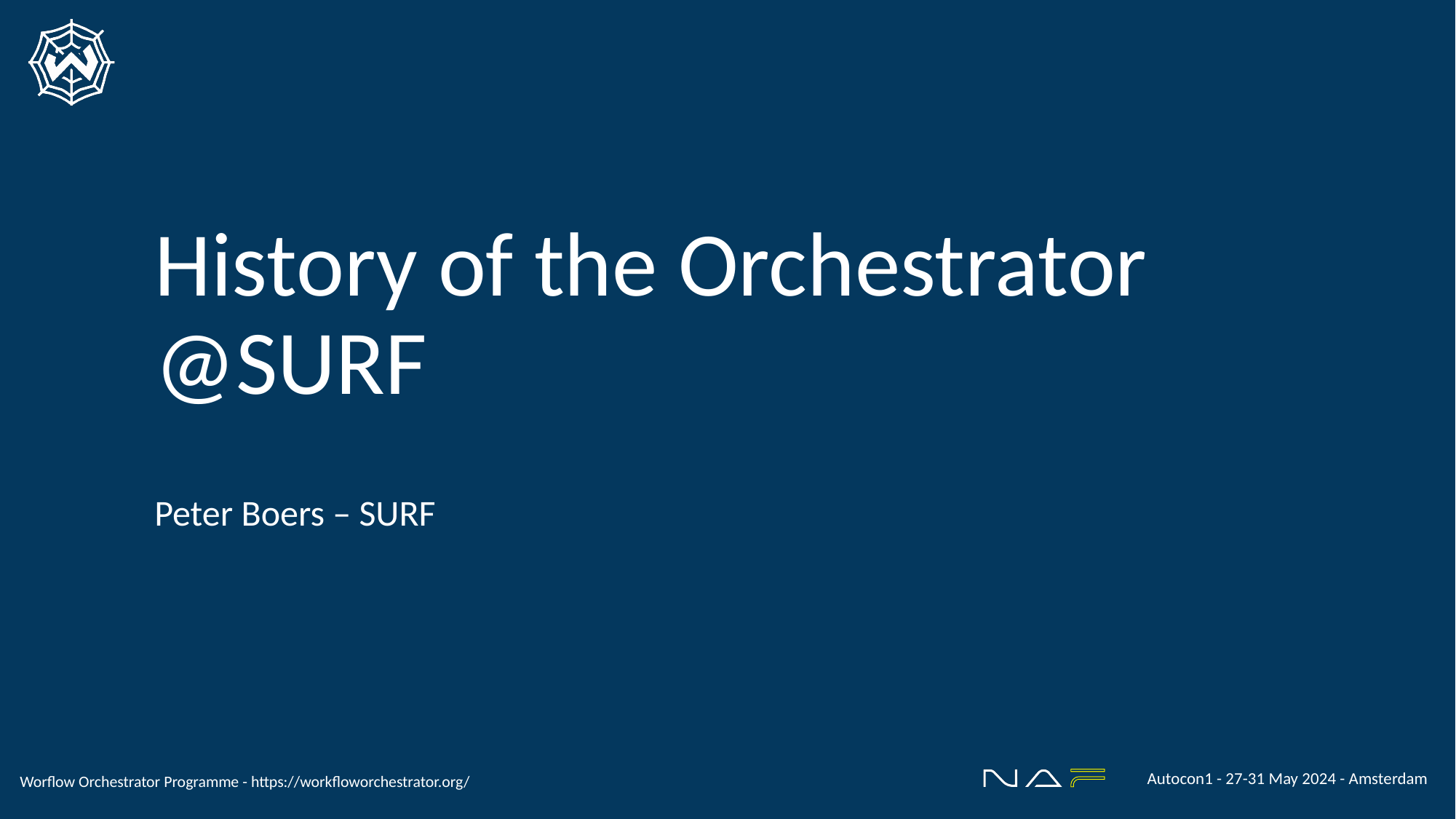

# History of the Orchestrator @SURF
Peter Boers – SURF
Autocon1 - 27-31 May 2024 - Amsterdam
Worflow Orchestrator Programme - https://workfloworchestrator.org/